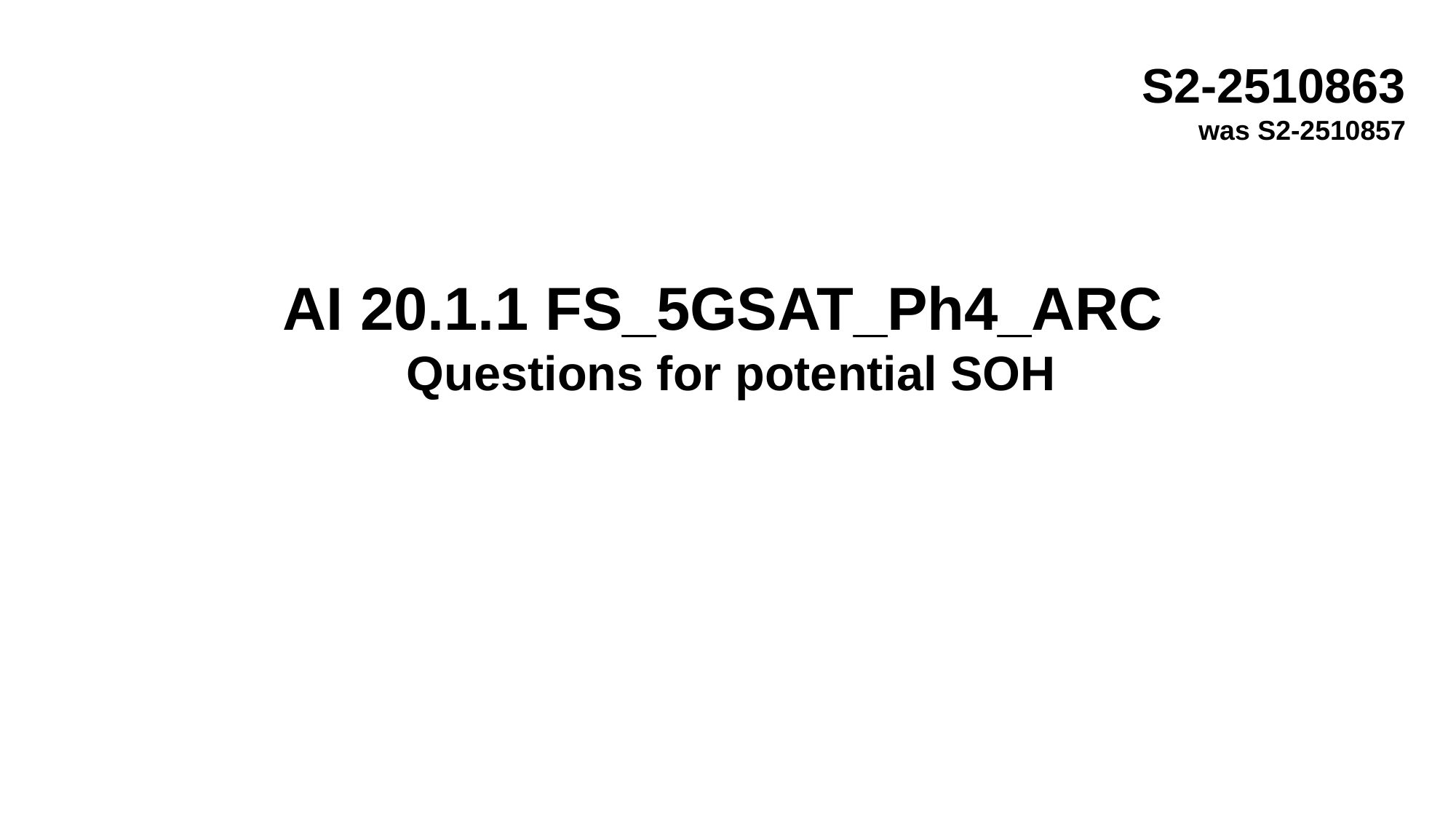

S2-2510863
was S2-2510857
AI 20.1.1 FS_5GSAT_Ph4_ARC
Questions for potential SOH